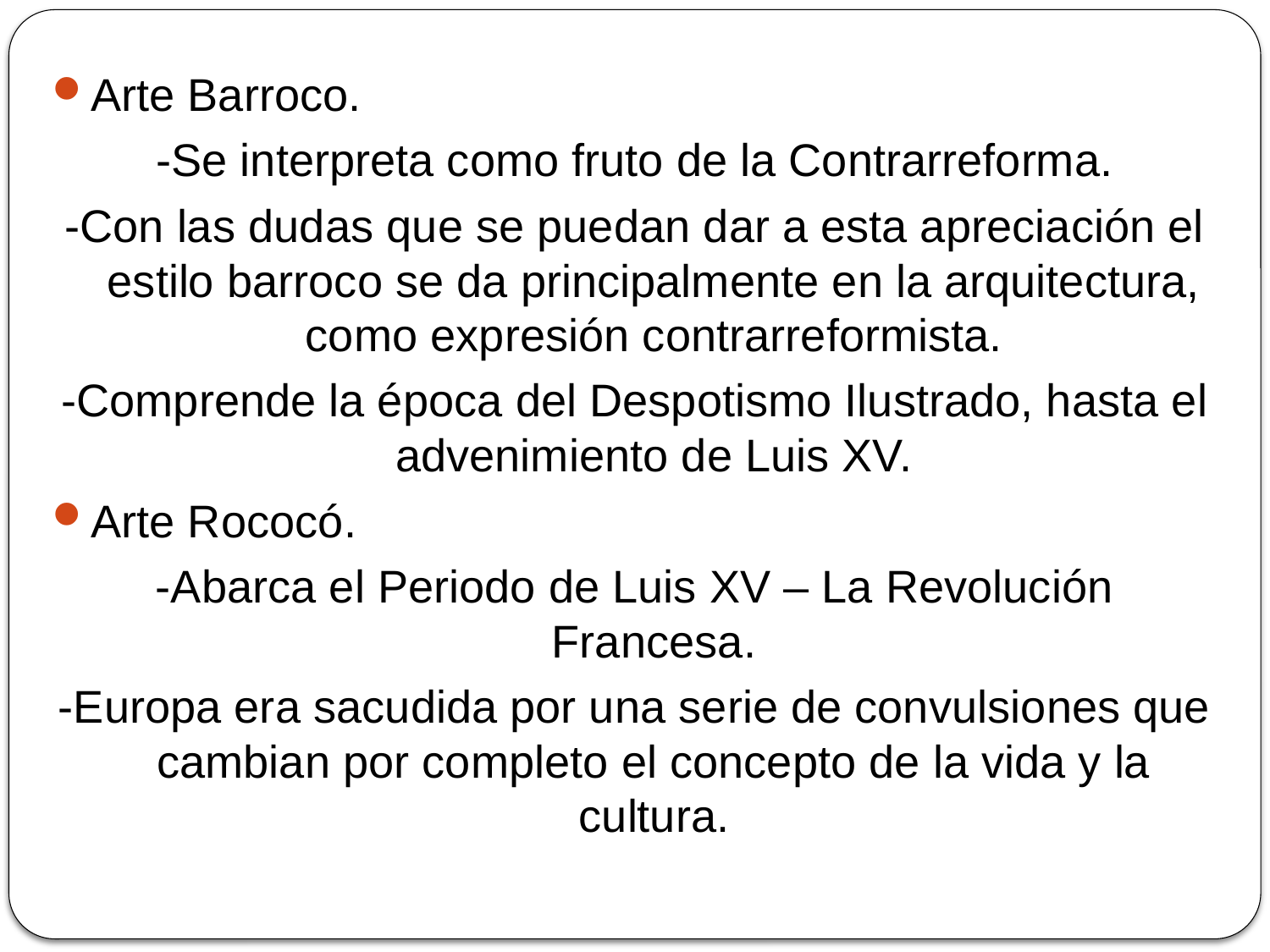

Arte Barroco.
-Se interpreta como fruto de la Contrarreforma.
-Con las dudas que se puedan dar a esta apreciación el estilo barroco se da principalmente en la arquitectura, como expresión contrarreformista.
-Comprende la época del Despotismo Ilustrado, hasta el advenimiento de Luis XV.
Arte Rococó.
-Abarca el Periodo de Luis XV – La Revolución Francesa.
-Europa era sacudida por una serie de convulsiones que cambian por completo el concepto de la vida y la cultura.